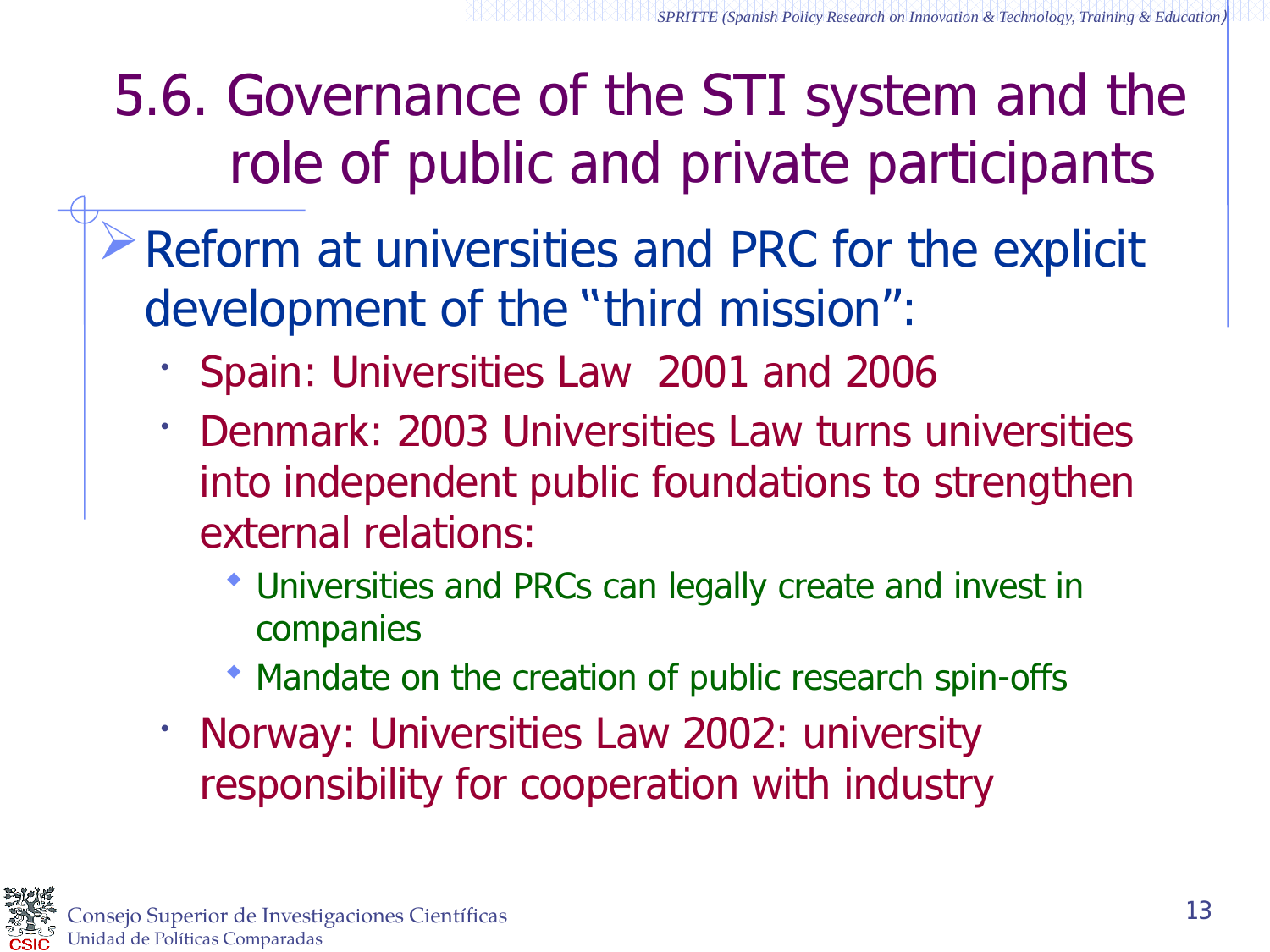

# 5.6. Governance of the STI system and the role of public and private participants
Reform at universities and PRC for the explicit development of the “third mission”:
Spain: Universities Law  2001 and 2006
Denmark: 2003 Universities Law turns universities into independent public foundations to strengthen external relations:
Universities and PRCs can legally create and invest in companies
Mandate on the creation of public research spin-offs
Norway: Universities Law 2002: university responsibility for cooperation with industry
13